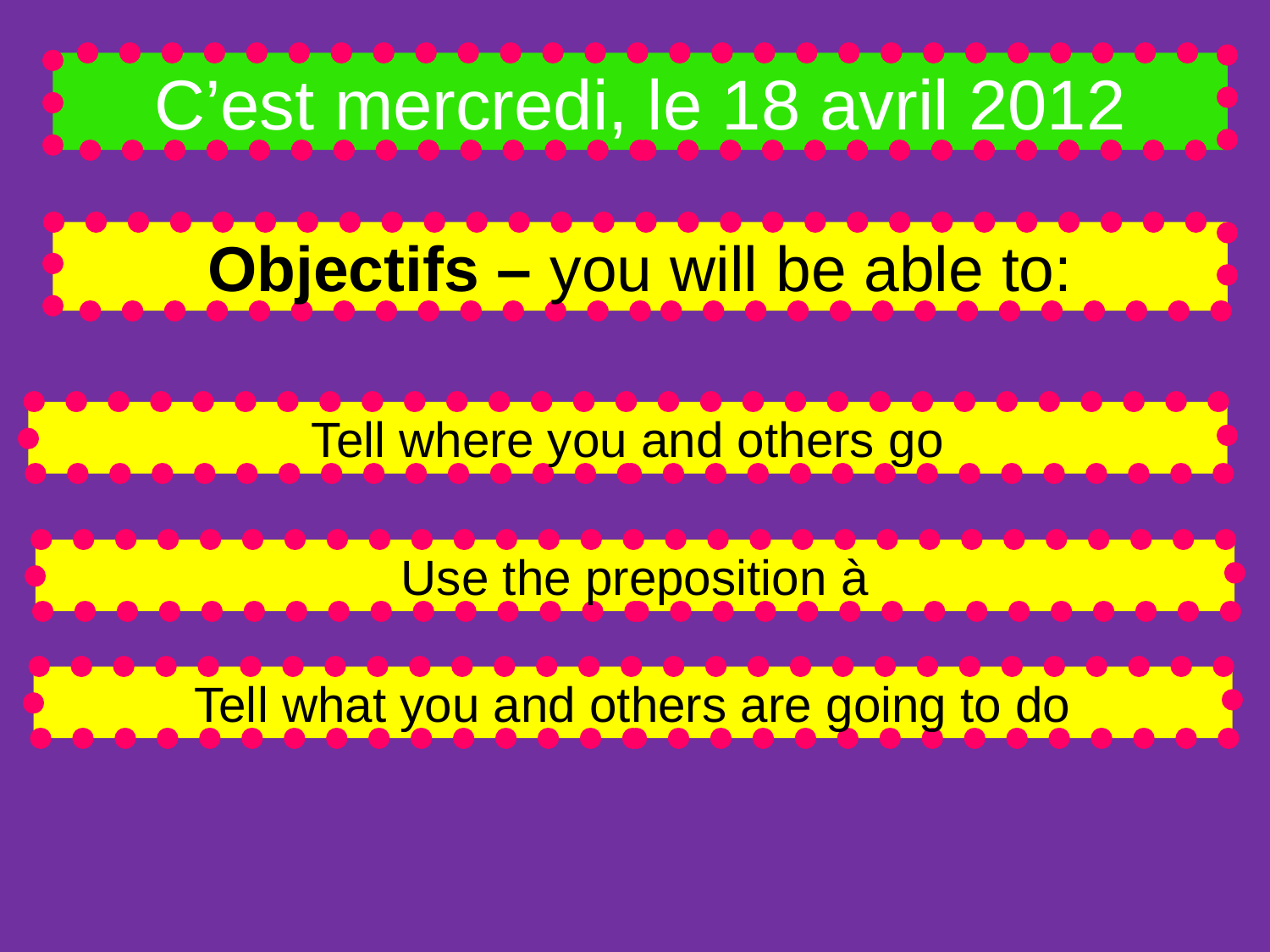

C’est mercredi, le 18 avril 2012
Objectifs – you will be able to:
Tell where you and others go
Use the preposition à
Tell what you and others are going to do